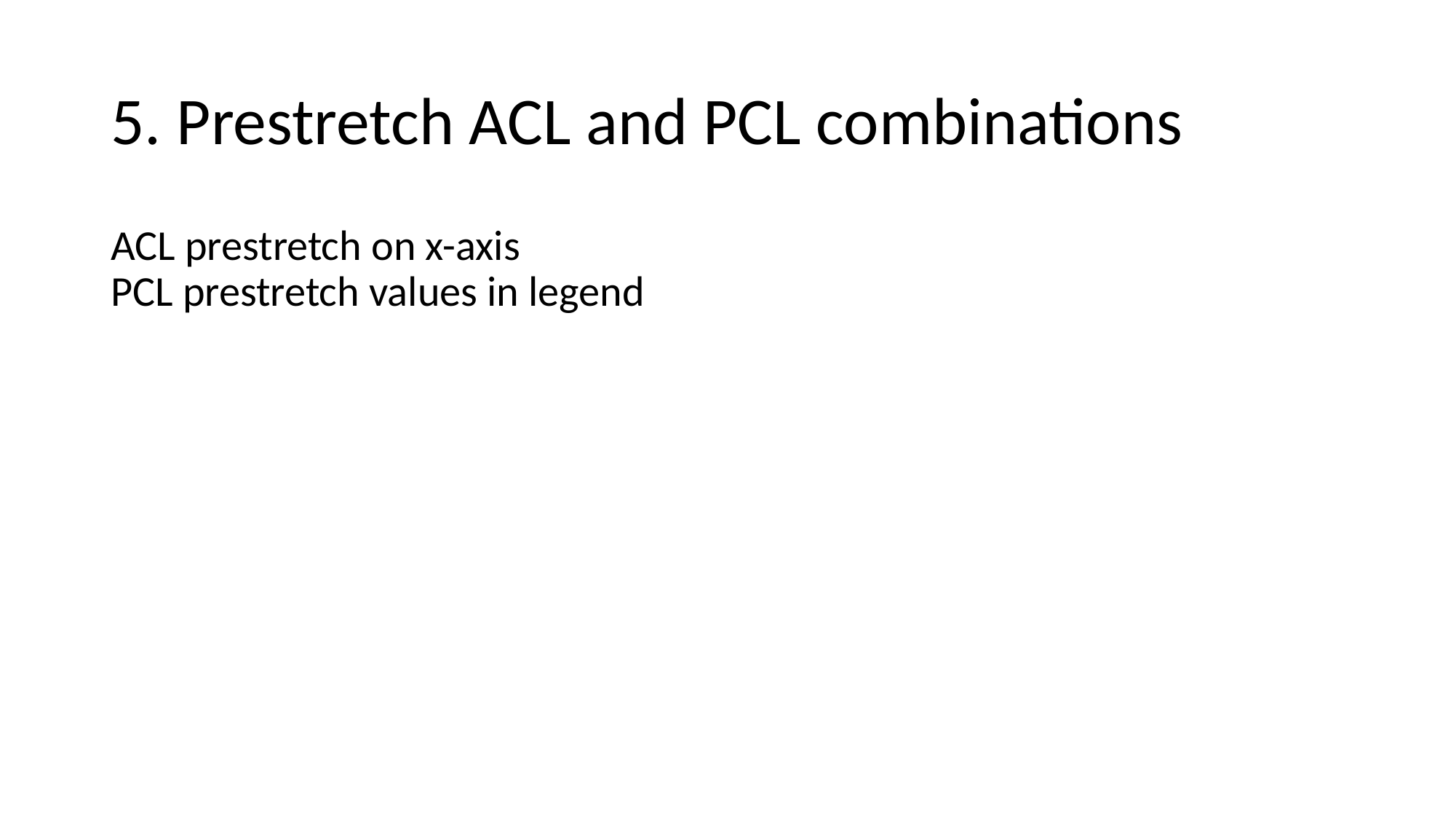

# 5. Prestretch ACL and PCL combinations
ACL prestretch on x-axis
PCL prestretch values in legend